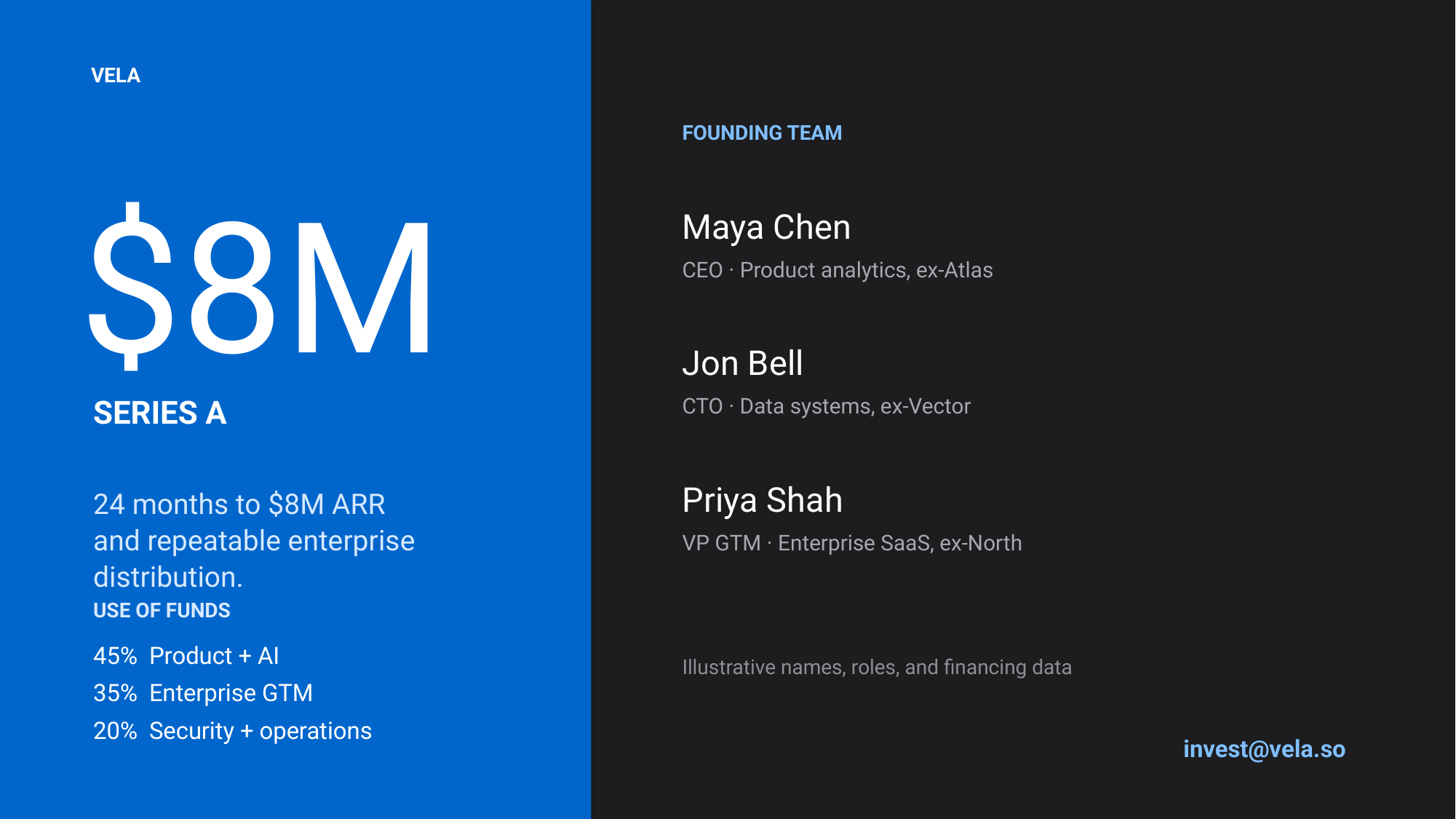

VELA
FOUNDING TEAM
$8M
Maya Chen
CEO · Product analytics, ex-Atlas
Jon Bell
SERIES A
CTO · Data systems, ex-Vector
Priya Shah
24 months to $8M ARR
and repeatable enterprise
distribution.
VP GTM · Enterprise SaaS, ex-North
USE OF FUNDS
45%  Product + AI
35%  Enterprise GTM
20%  Security + operations
Illustrative names, roles, and financing data
invest@vela.so